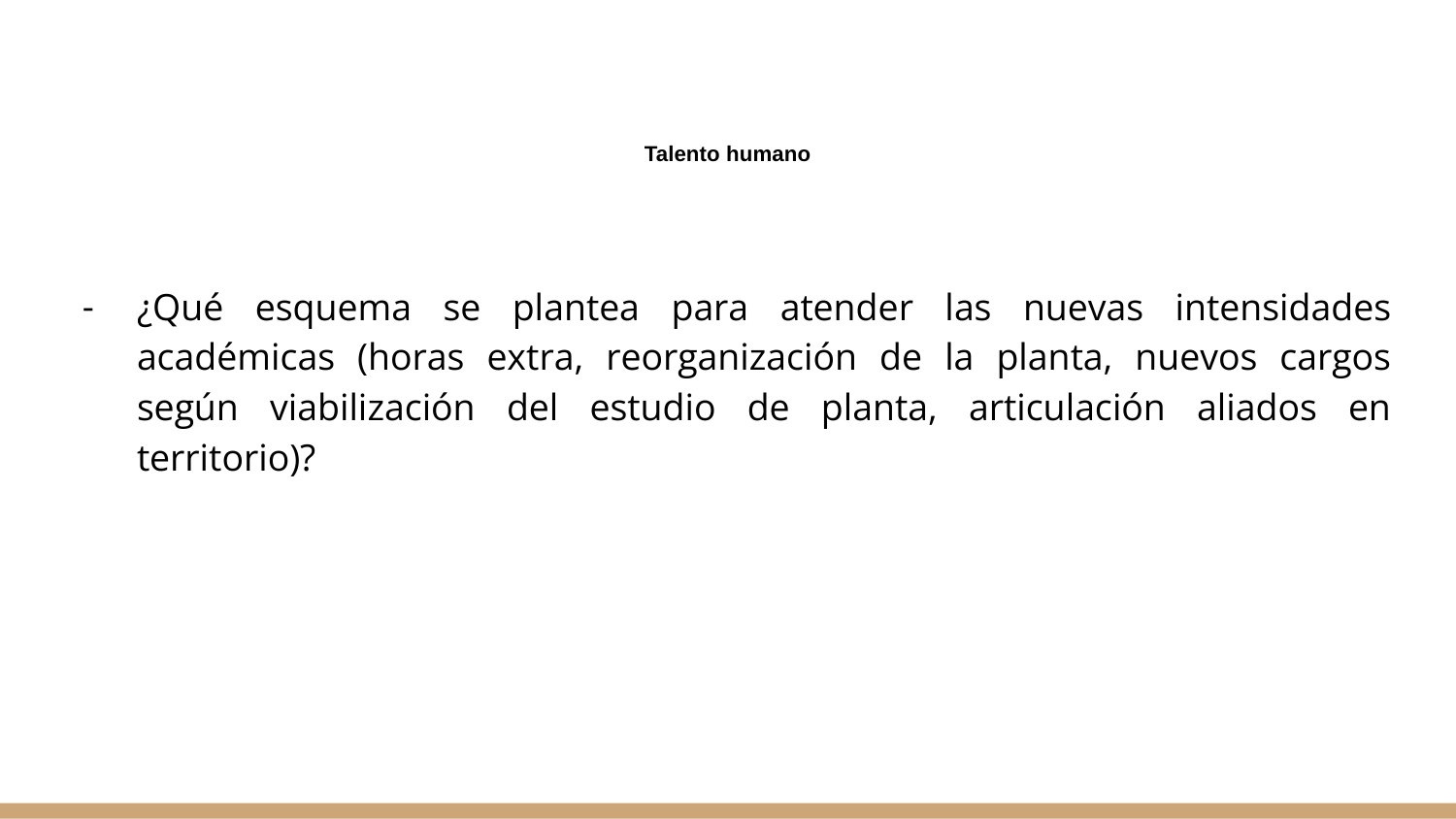

# Talento humano

¿Qué esquema se plantea para atender las nuevas intensidades académicas (horas extra, reorganización de la planta, nuevos cargos según viabilización del estudio de planta, articulación aliados en territorio)?